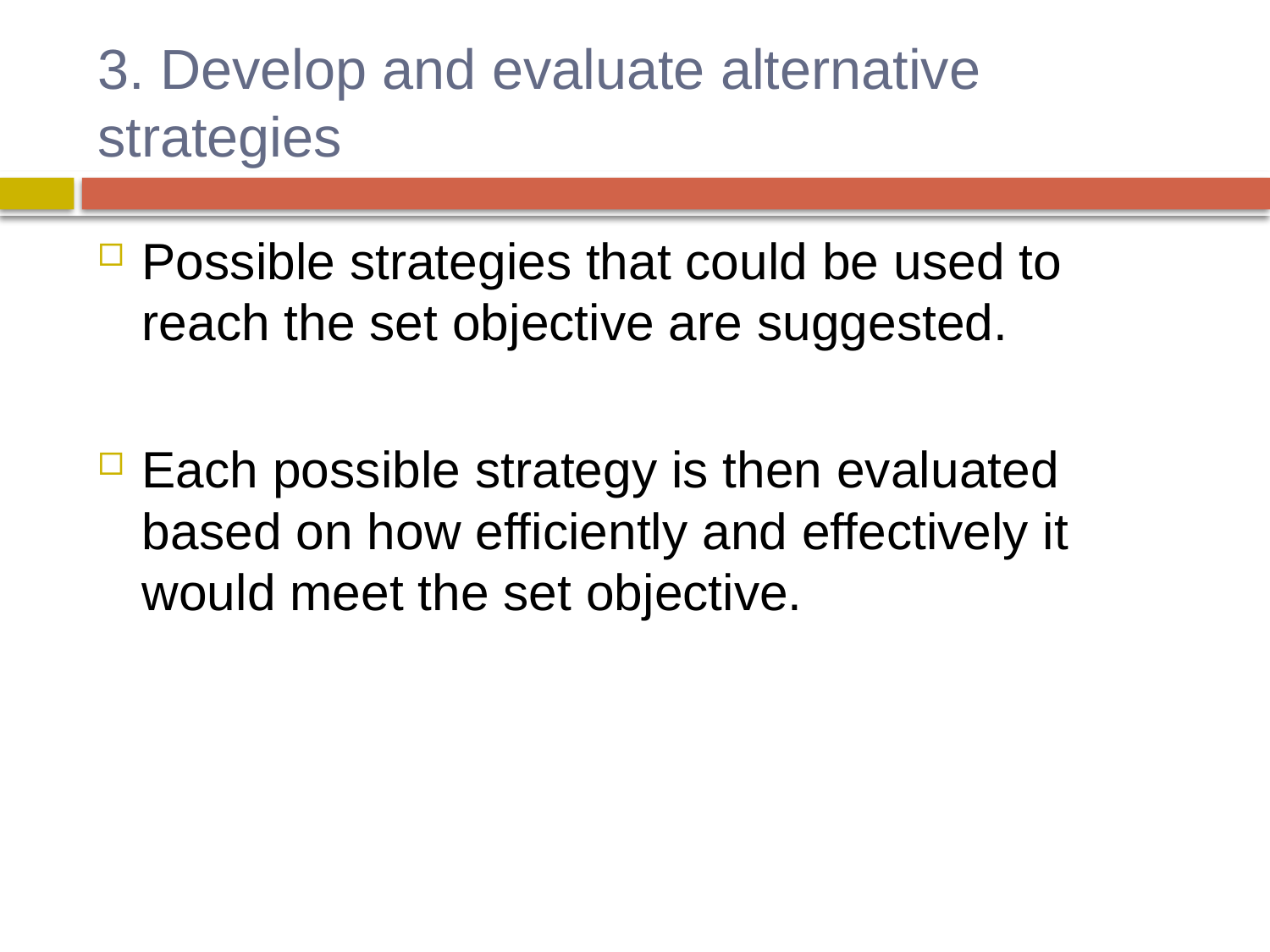

# 3. Develop and evaluate alternative strategies
Possible strategies that could be used to reach the set objective are suggested.

Each possible strategy is then evaluated based on how efficiently and effectively it would meet the set objective.